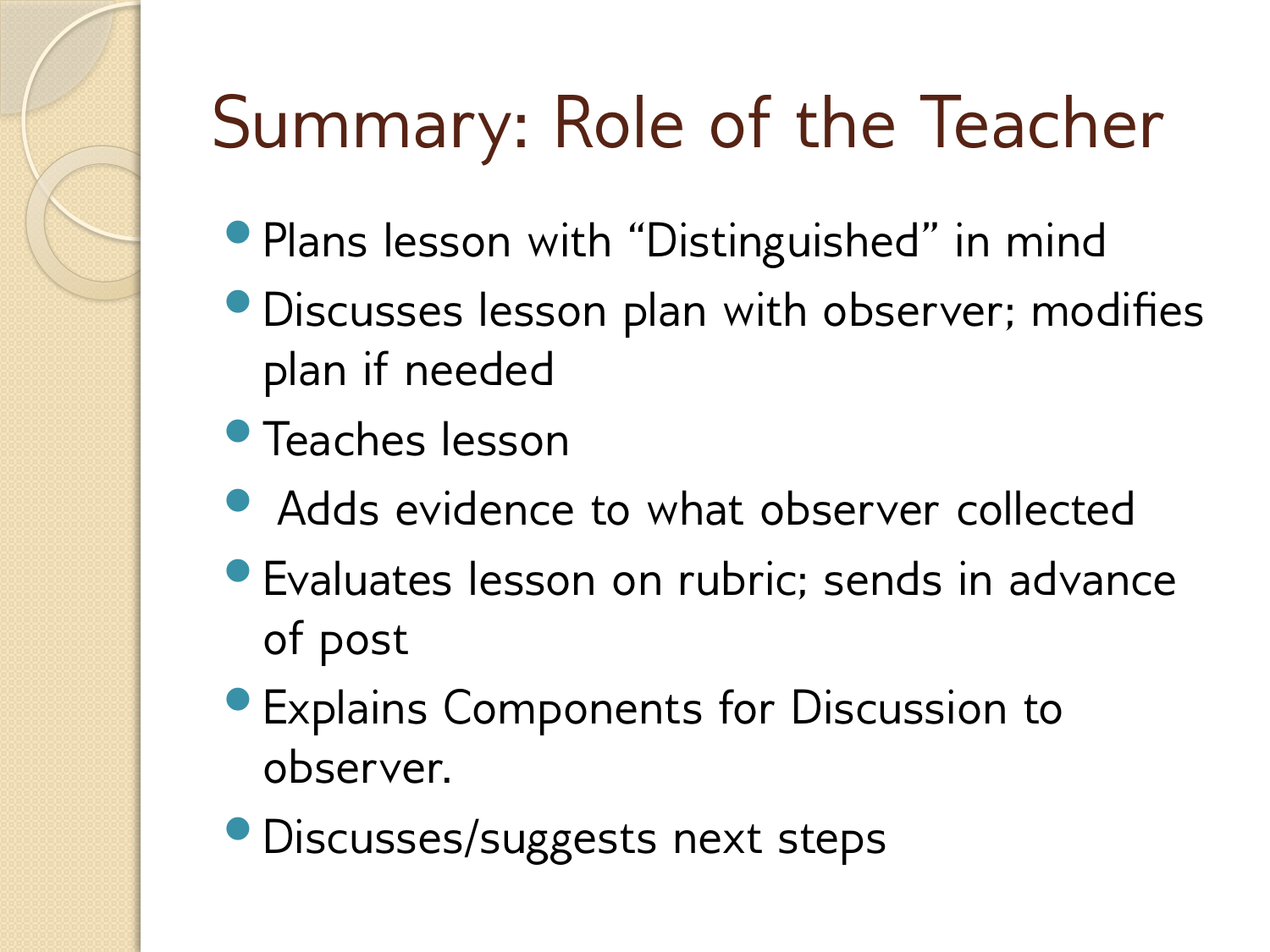

# Summary: Role of the Teacher
Plans lesson with “Distinguished” in mind
Discusses lesson plan with observer; modifies plan if needed
Teaches lesson
 Adds evidence to what observer collected
Evaluates lesson on rubric; sends in advance of post
Explains Components for Discussion to observer.
Discusses/suggests next steps